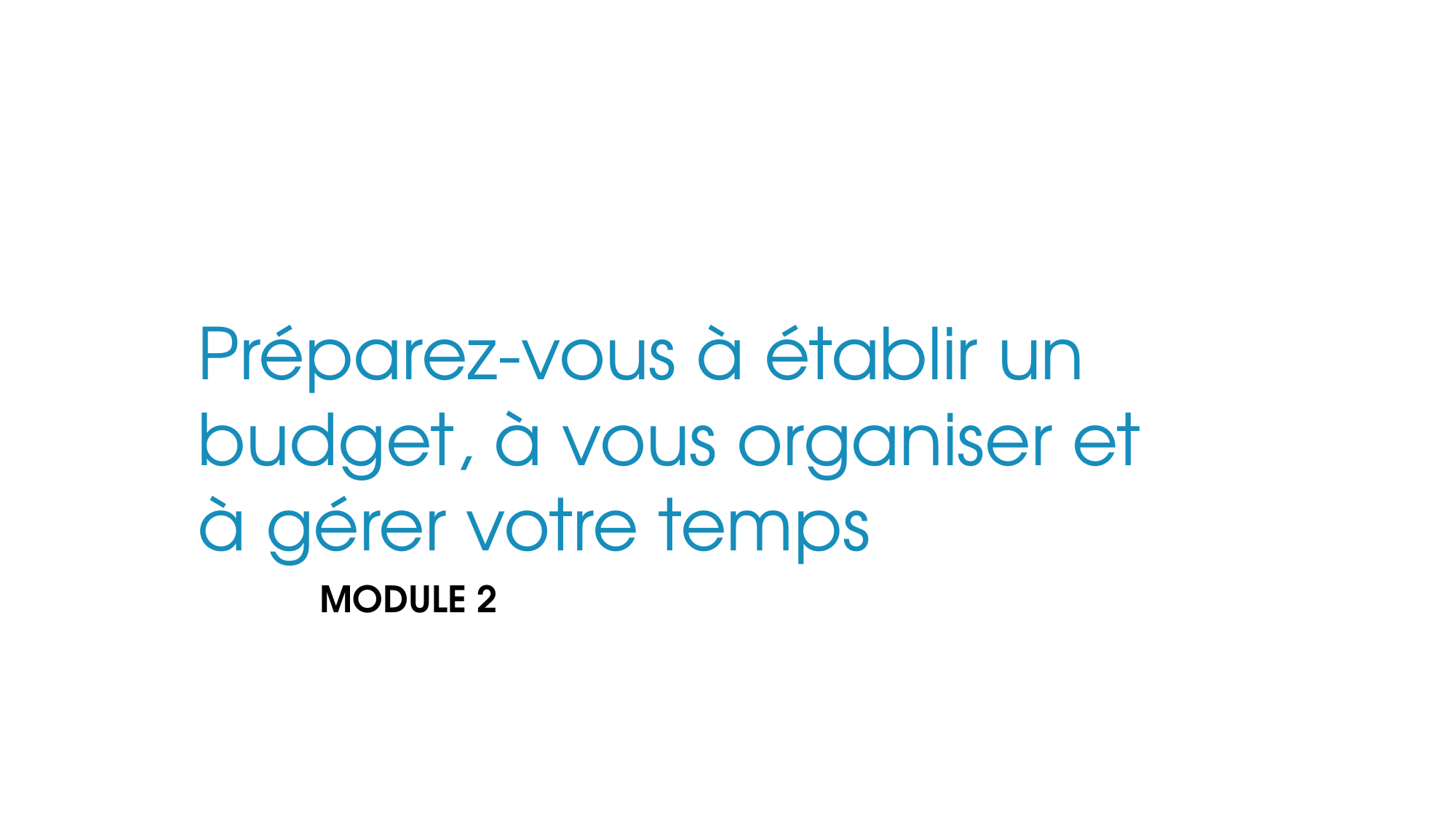

# Préparez-vous à établir un budget, à vous organiser et à gérer votre temps
MODULE 2